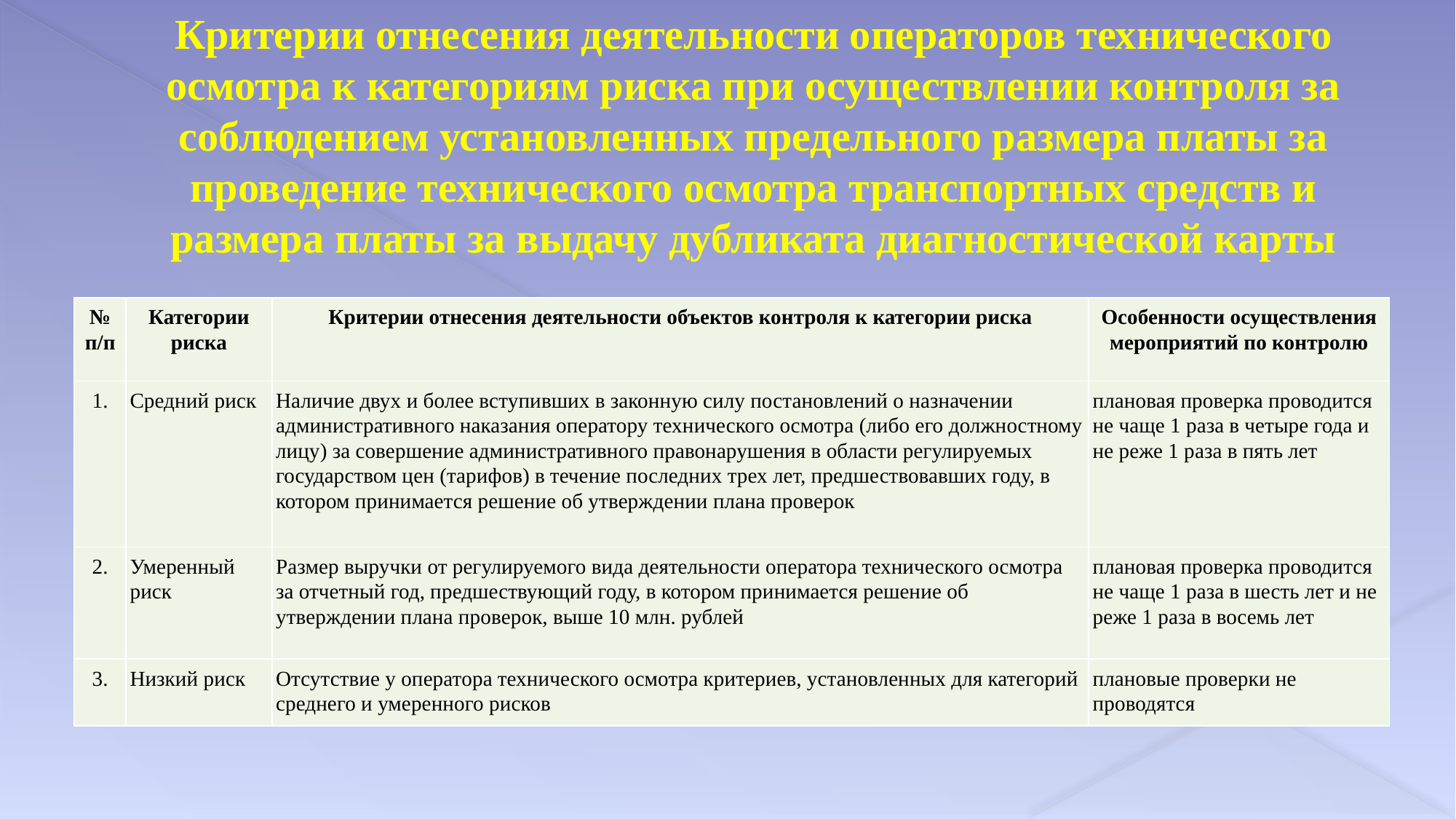

Критерии отнесения деятельности операторов технического осмотра к категориям риска при осуществлении контроля за соблюдением установленных предельного размера платы за проведение технического осмотра транспортных средств и размера платы за выдачу дубликата диагностической карты
| № п/п | Категории риска | Критерии отнесения деятельности объектов контроля к категории риска | Особенности осуществления мероприятий по контролю |
| --- | --- | --- | --- |
| 1. | Средний риск | Наличие двух и более вступивших в законную силу постановлений о назначении административного наказания оператору технического осмотра (либо его должностному лицу) за совершение административного правонарушения в области регулируемых государством цен (тарифов) в течение последних трех лет, предшествовавших году, в котором принимается решение об утверждении плана проверок | плановая проверка проводится не чаще 1 раза в четыре года и не реже 1 раза в пять лет |
| 2. | Умеренный риск | Размер выручки от регулируемого вида деятельности оператора технического осмотра за отчетный год, предшествующий году, в котором принимается решение об утверждении плана проверок, выше 10 млн. рублей | плановая проверка проводится не чаще 1 раза в шесть лет и не реже 1 раза в восемь лет |
| 3. | Низкий риск | Отсутствие у оператора технического осмотра критериев, установленных для категорий среднего и умеренного рисков | плановые проверки не проводятся |